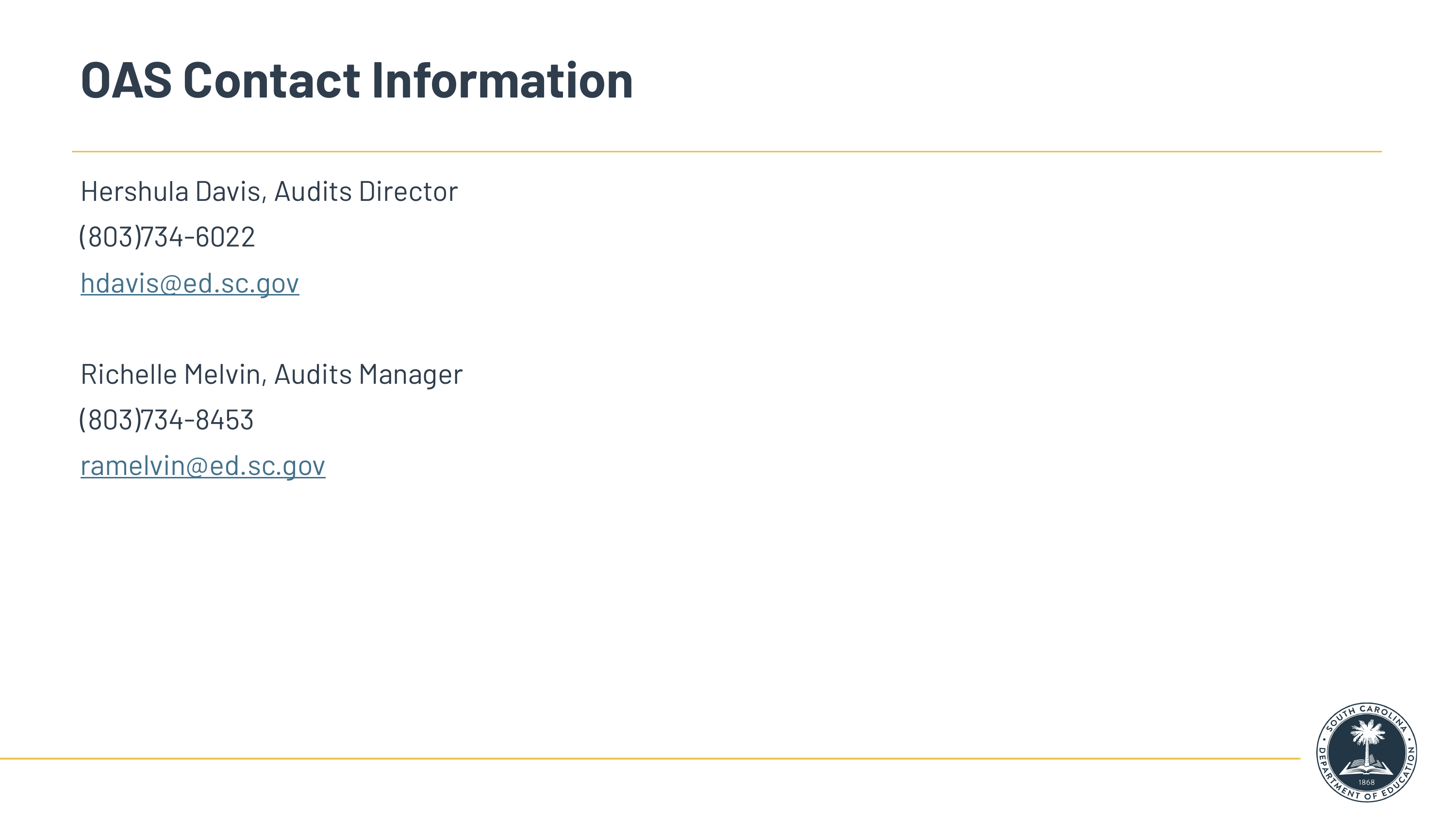

# OAS Contact Information
Hershula Davis, Audits Director
(803)734-6022
hdavis@ed.sc.gov

Richelle Melvin, Audits Manager
(803)734-8453
ramelvin@ed.sc.gov